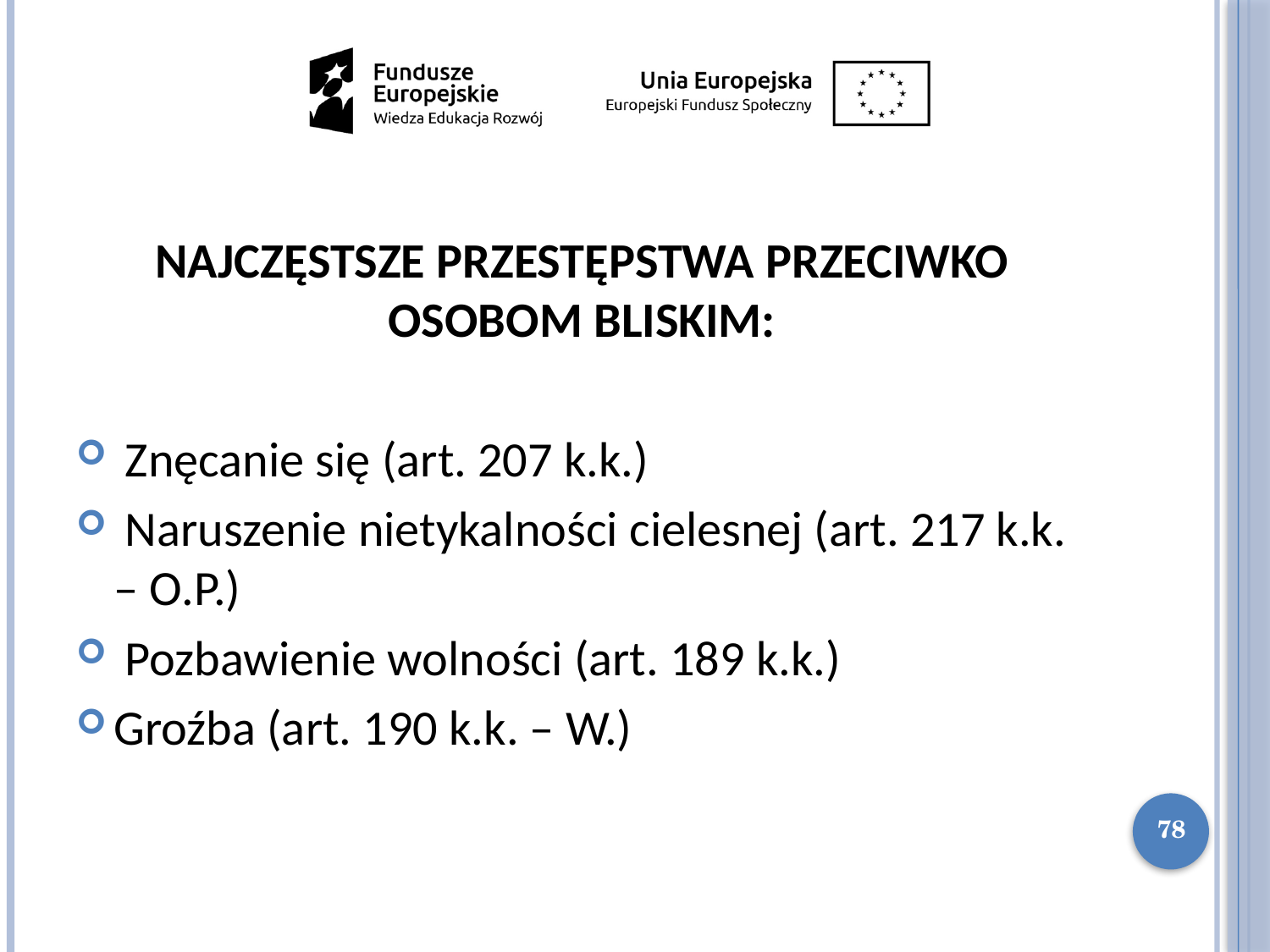

NAJCZĘSTSZE PRZESTĘPSTWA PRZECIWKO OSOBOM BLISKIM:

 Znęcanie się (art. 207 k.k.)
 Naruszenie nietykalności cielesnej (art. 217 k.k. – O.P.)
 Pozbawienie wolności (art. 189 k.k.)
Groźba (art. 190 k.k. – W.)

78